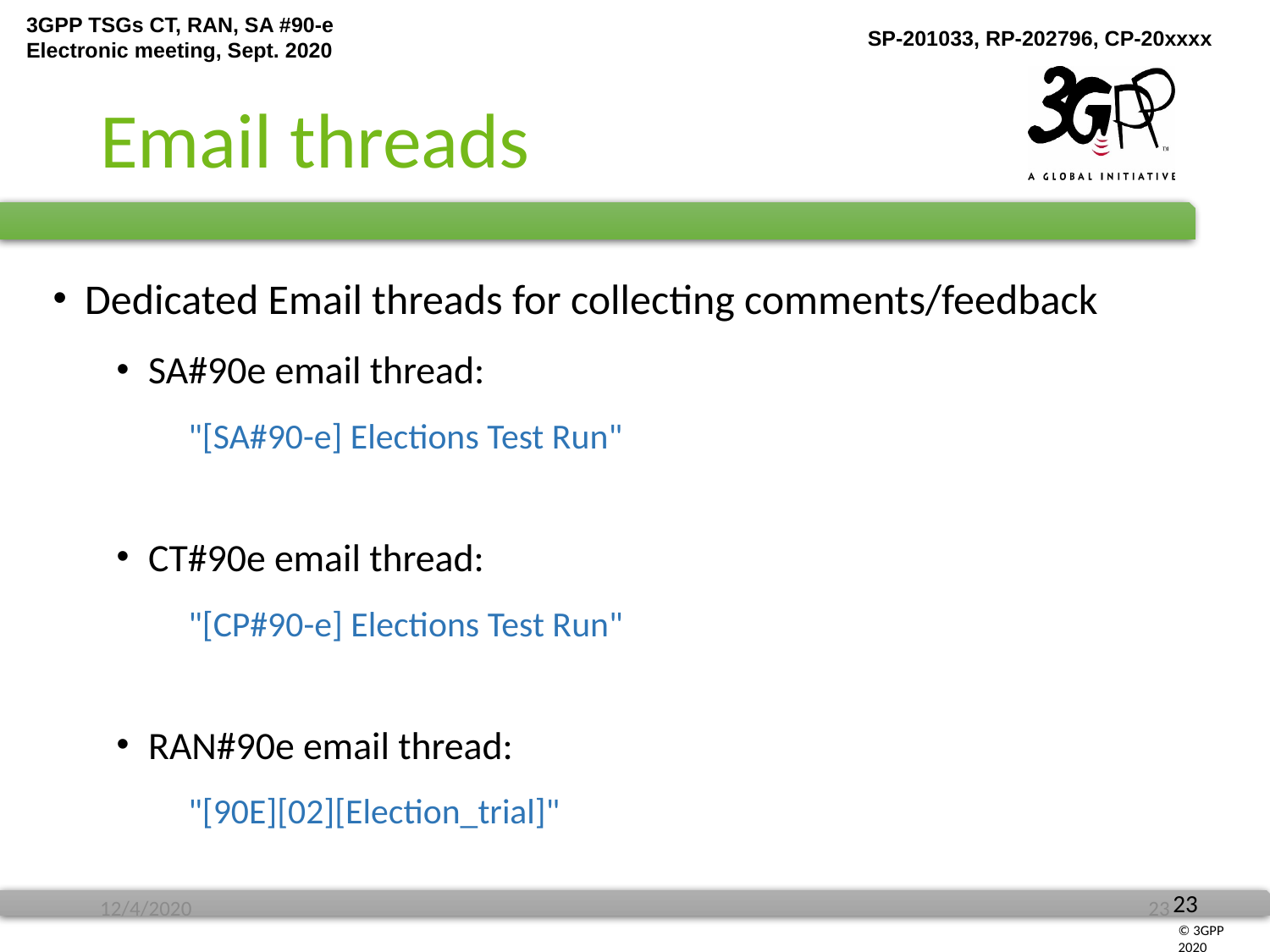

# Email threads
Dedicated Email threads for collecting comments/feedback
SA#90e email thread:
	 "[SA#90-e] Elections Test Run"

CT#90e email thread:
	 "[CP#90-e] Elections Test Run"

RAN#90e email thread:
	 "[90E][02][Election_trial]"

12/4/2020
23